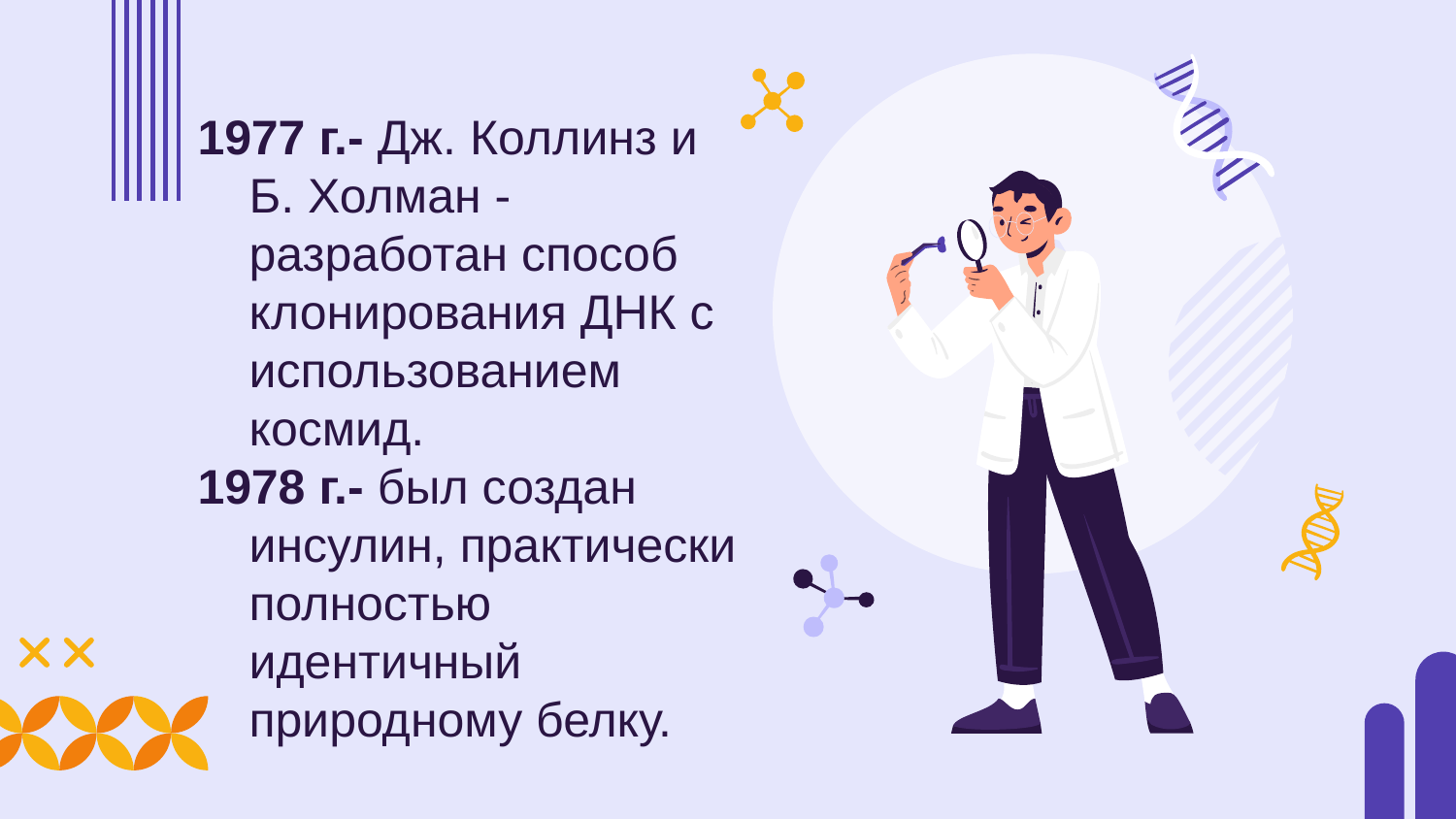

1977 г.- Дж. Коллинз и Б. Холман -разработан способ клонирования ДНК с использованием космид.
1978 г.- был создан инсулин, практически полностью идентичный природному белку.

#